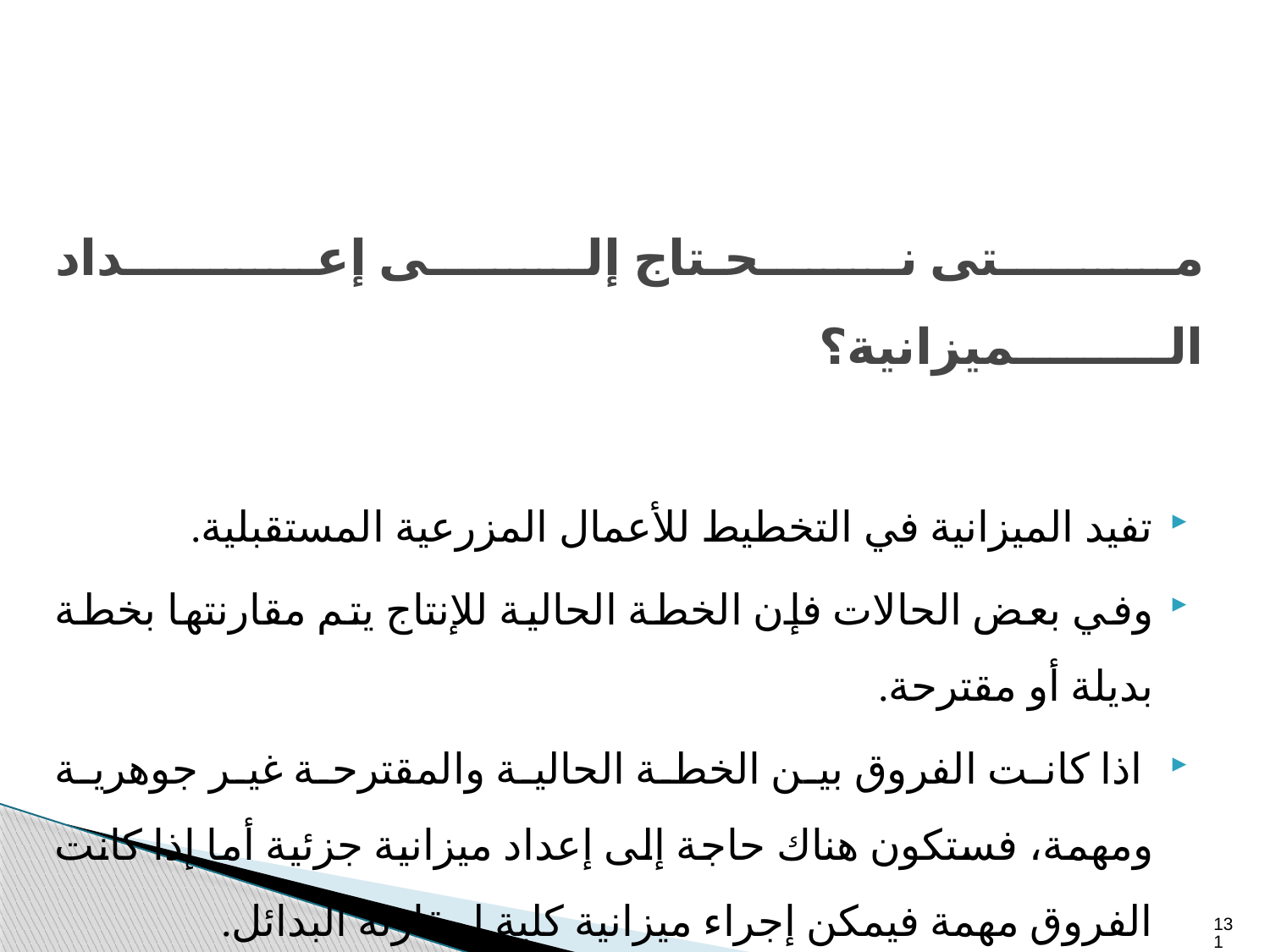

مـــــتى نـــحـتاج إلــــى إعــــــداد الـــــــــميزانية؟

تفيد الميزانية في التخطيط للأعمال المزرعية المستقبلية.
وفي بعض الحالات فإن الخطة الحالية للإنتاج يتم مقارنتها بخطة بديلة أو مقترحة.
 اذا كانت الفروق بين الخطة الحالية والمقترحة غير جوهرية ومهمة، فستكون هناك حاجة إلى إعداد ميزانية جزئية أما إذا كانت الفروق مهمة فيمكن إجراء ميزانية كلية لمقارنة البدائل.
131